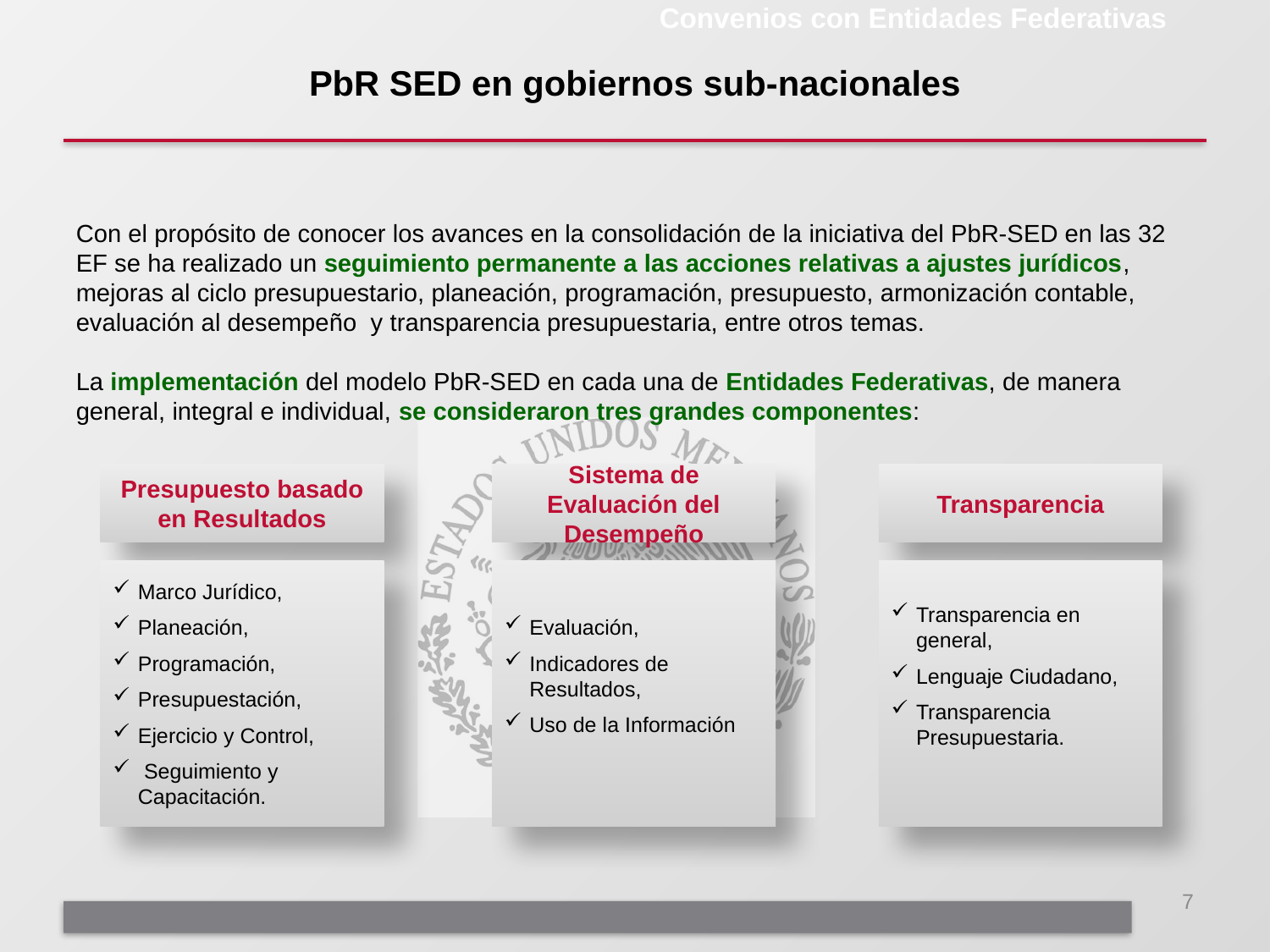

Convenios con Entidades Federativas
PbR SED en gobiernos sub-nacionales
Con el propósito de conocer los avances en la consolidación de la iniciativa del PbR-SED en las 32 EF se ha realizado un seguimiento permanente a las acciones relativas a ajustes jurídicos, mejoras al ciclo presupuestario, planeación, programación, presupuesto, armonización contable, evaluación al desempeño  y transparencia presupuestaria, entre otros temas.

La implementación del modelo PbR-SED en cada una de Entidades Federativas, de manera general, integral e individual, se consideraron tres grandes componentes:
Presupuesto basado en Resultados
Sistema de Evaluación del Desempeño
Transparencia
Marco Jurídico,
Planeación,
Programación,
Presupuestación,
Ejercicio y Control,
 Seguimiento y Capacitación.
Evaluación,
Indicadores de Resultados,
Uso de la Información

Transparencia en general,
Lenguaje Ciudadano,
Transparencia Presupuestaria.

7